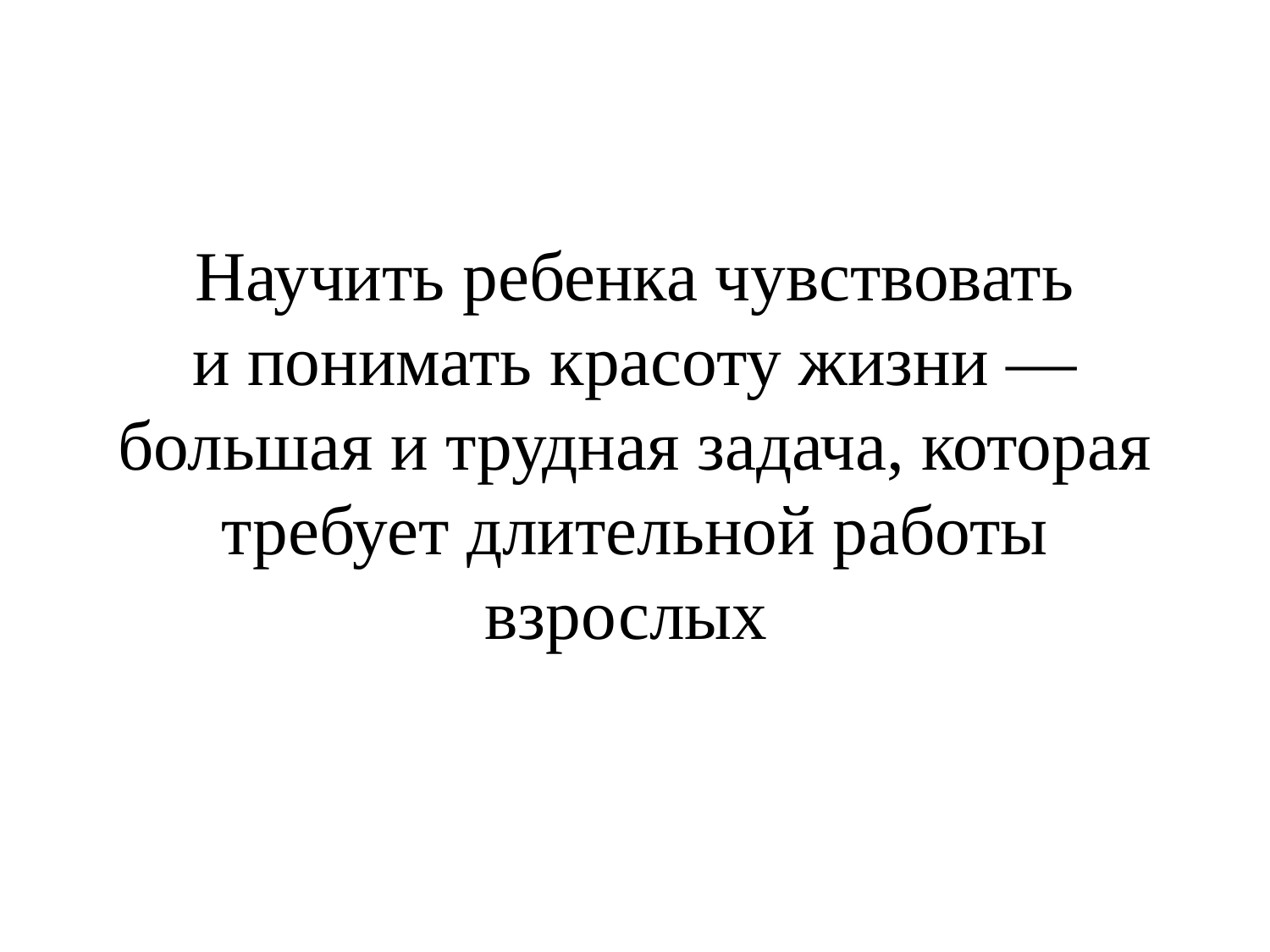

# Научить ребенка чувствовать и понимать красоту жизни — большая и трудная задача, которая требует длительной работы взрослых